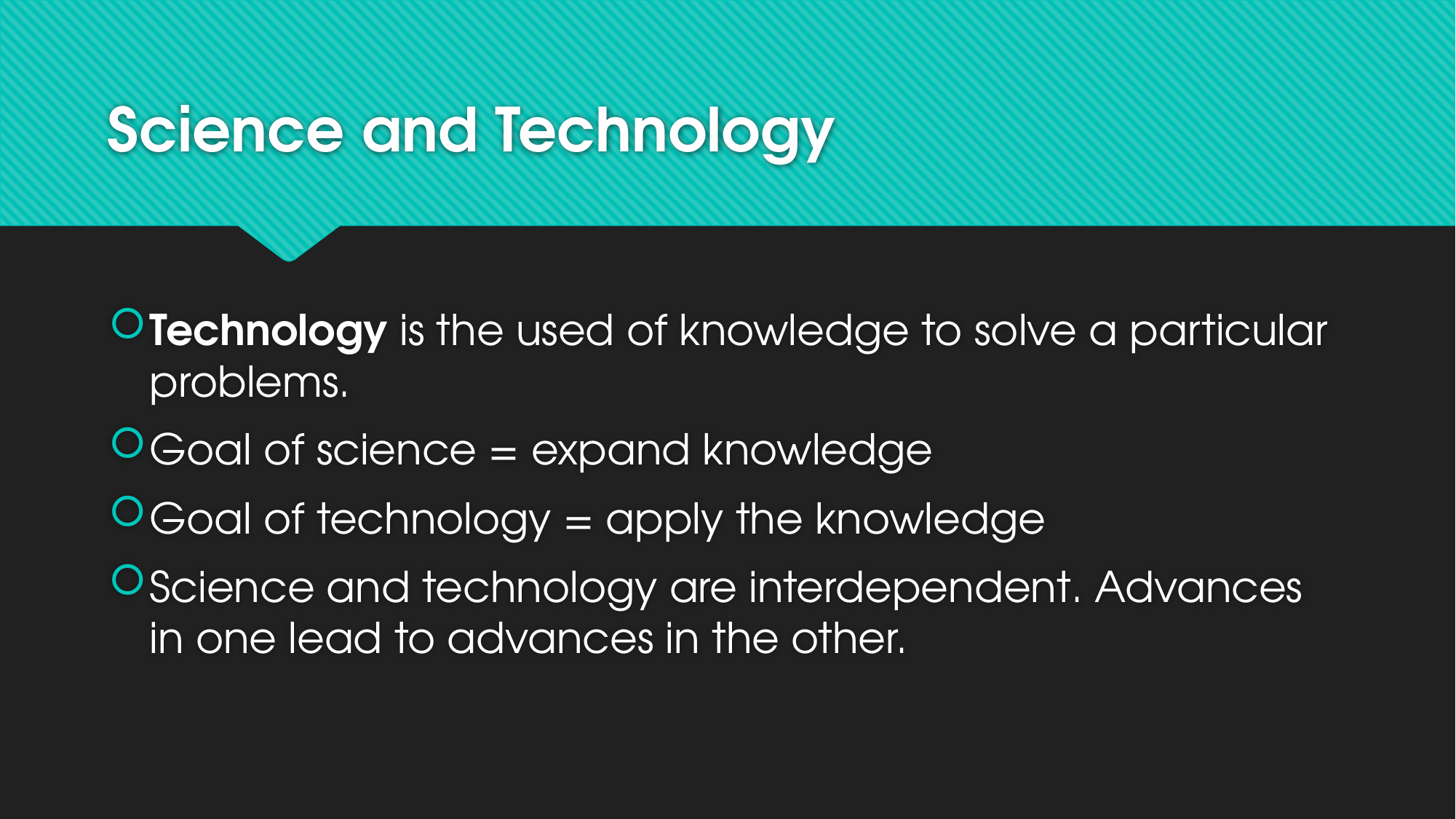

# Science and Technology
Technology is the used of knowledge to solve a particular problems.
Goal of science = expand knowledge
Goal of technology = apply the knowledge
Science and technology are interdependent. Advances in one lead to advances in the other.